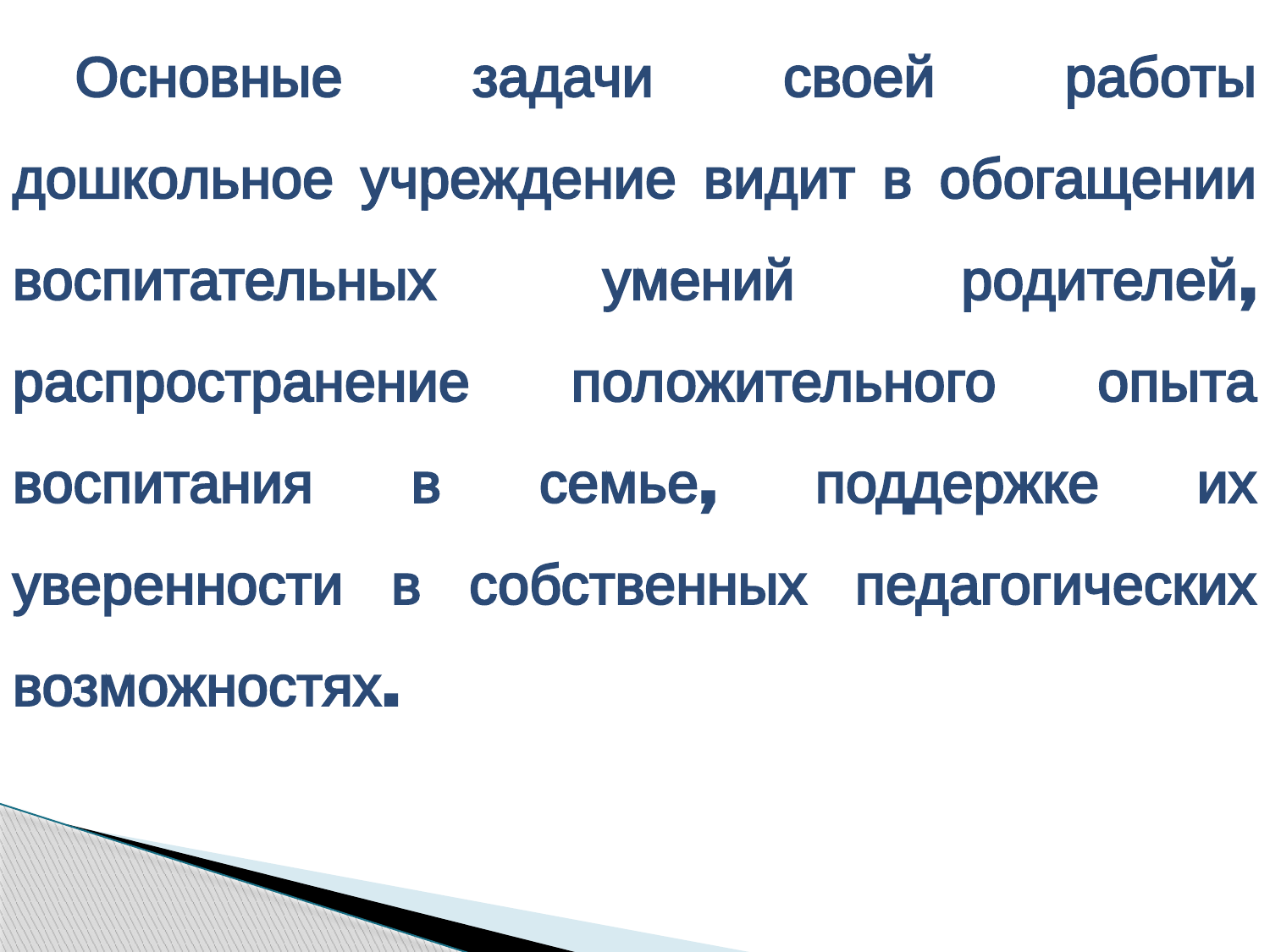

Основные задачи своей работы дошкольное учреждение видит в обогащении воспитательных умений родителей, распространение положительного опыта воспитания в семье, поддержке их уверенности в собственных педагогических возможностях.